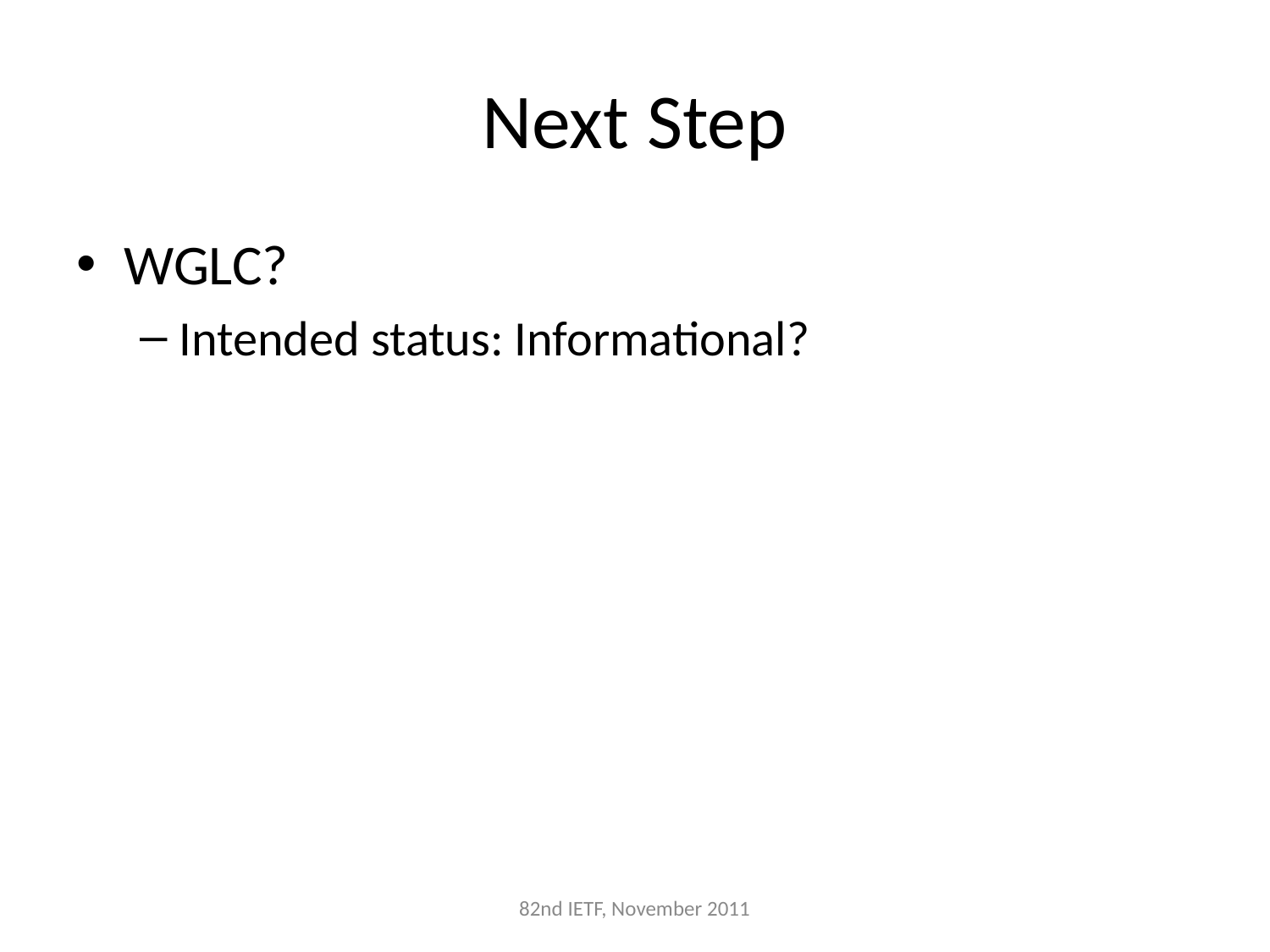

# Next Step
WGLC?
Intended status: Informational?
82nd IETF, November 2011